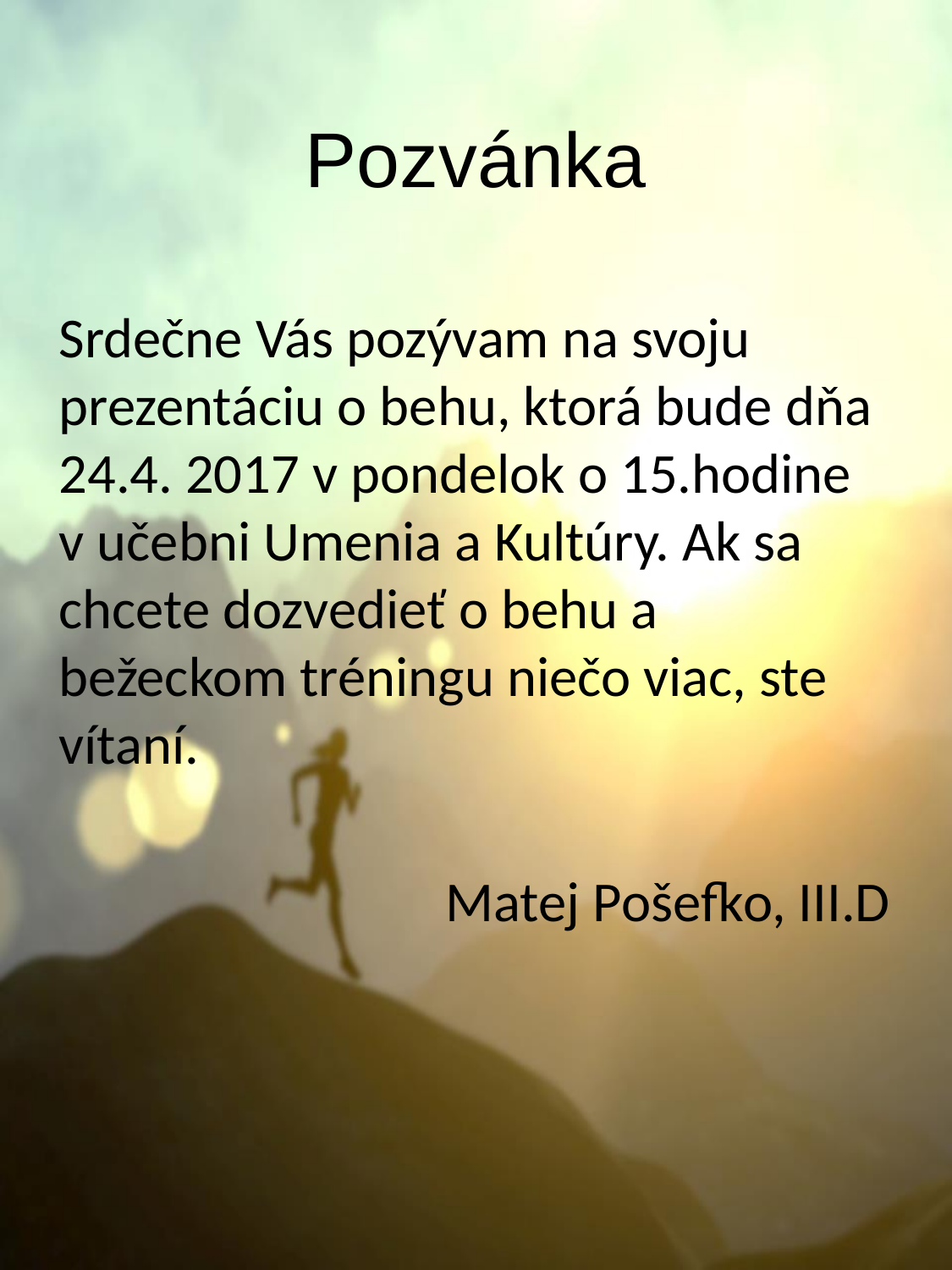

# Pozvánka
Srdečne Vás pozývam na svoju prezentáciu o behu, ktorá bude dňa 24.4. 2017 v pondelok o 15.hodine v učebni Umenia a Kultúry. Ak sa chcete dozvedieť o behu a bežeckom tréningu niečo viac, ste vítaní.

Matej Pošefko, III.D